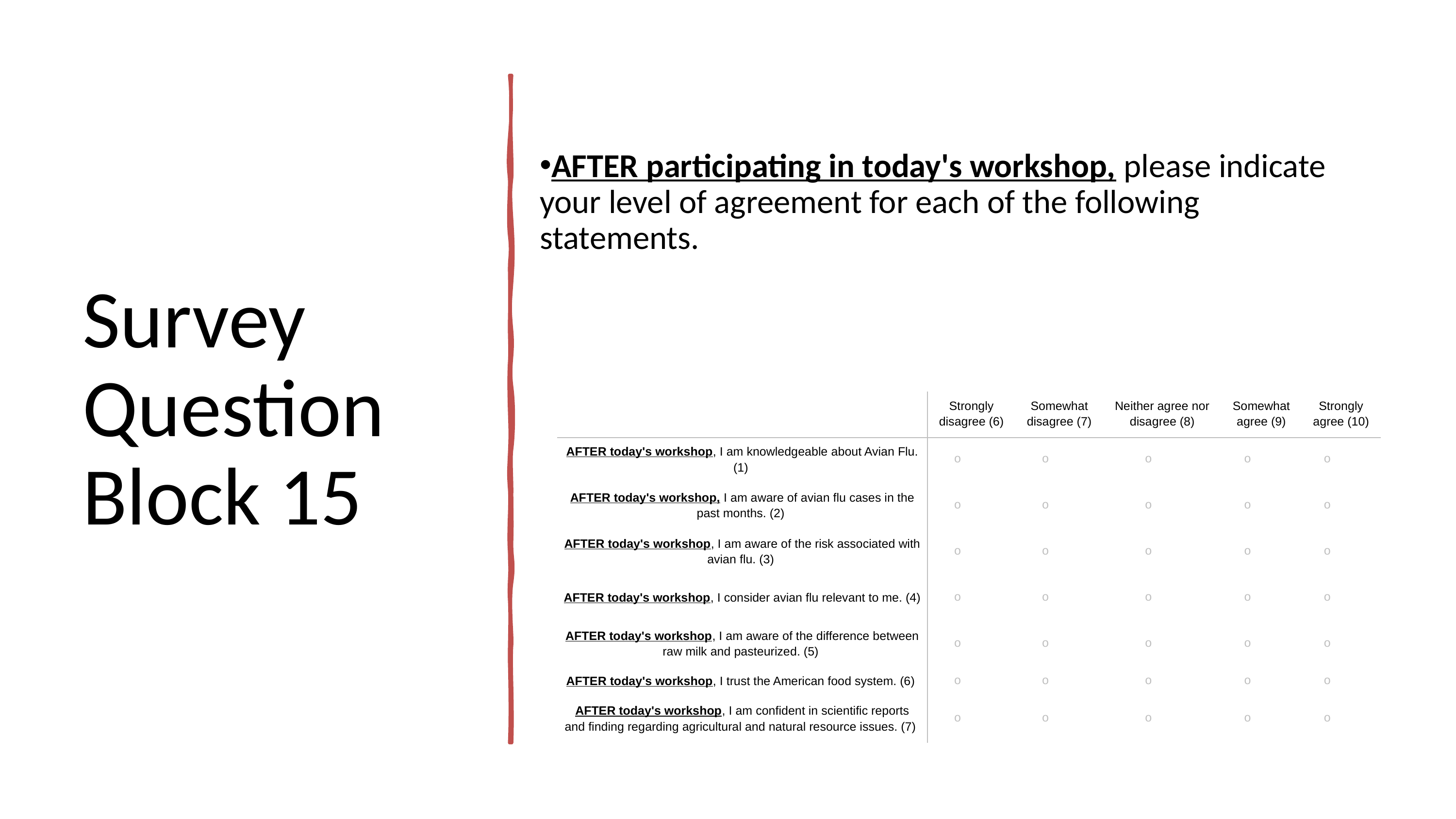

# Survey Question Block 15
AFTER participating in today's workshop, please indicate your level of agreement for each of the following statements.
|  | Strongly disagree (6) | Somewhat disagree (7) | Neither agree nor disagree (8) | Somewhat agree (9) | Strongly agree (10) |
| --- | --- | --- | --- | --- | --- |
| AFTER today's workshop, I am knowledgeable about Avian Flu. (1) |  |  |  |  |  |
| AFTER today's workshop, I am aware of avian flu cases in the past months. (2) |  |  |  |  |  |
| AFTER today's workshop, I am aware of the risk associated with avian flu. (3) |  |  |  |  |  |
| AFTER today's workshop, I consider avian flu relevant to me. (4) |  |  |  |  |  |
| AFTER today's workshop, I am aware of the difference between raw milk and pasteurized. (5) |  |  |  |  |  |
| AFTER today's workshop, I trust the American food system. (6) |  |  |  |  |  |
| AFTER today's workshop, I am confident in scientific reports and finding regarding agricultural and natural resource issues. (7) |  |  |  |  |  |